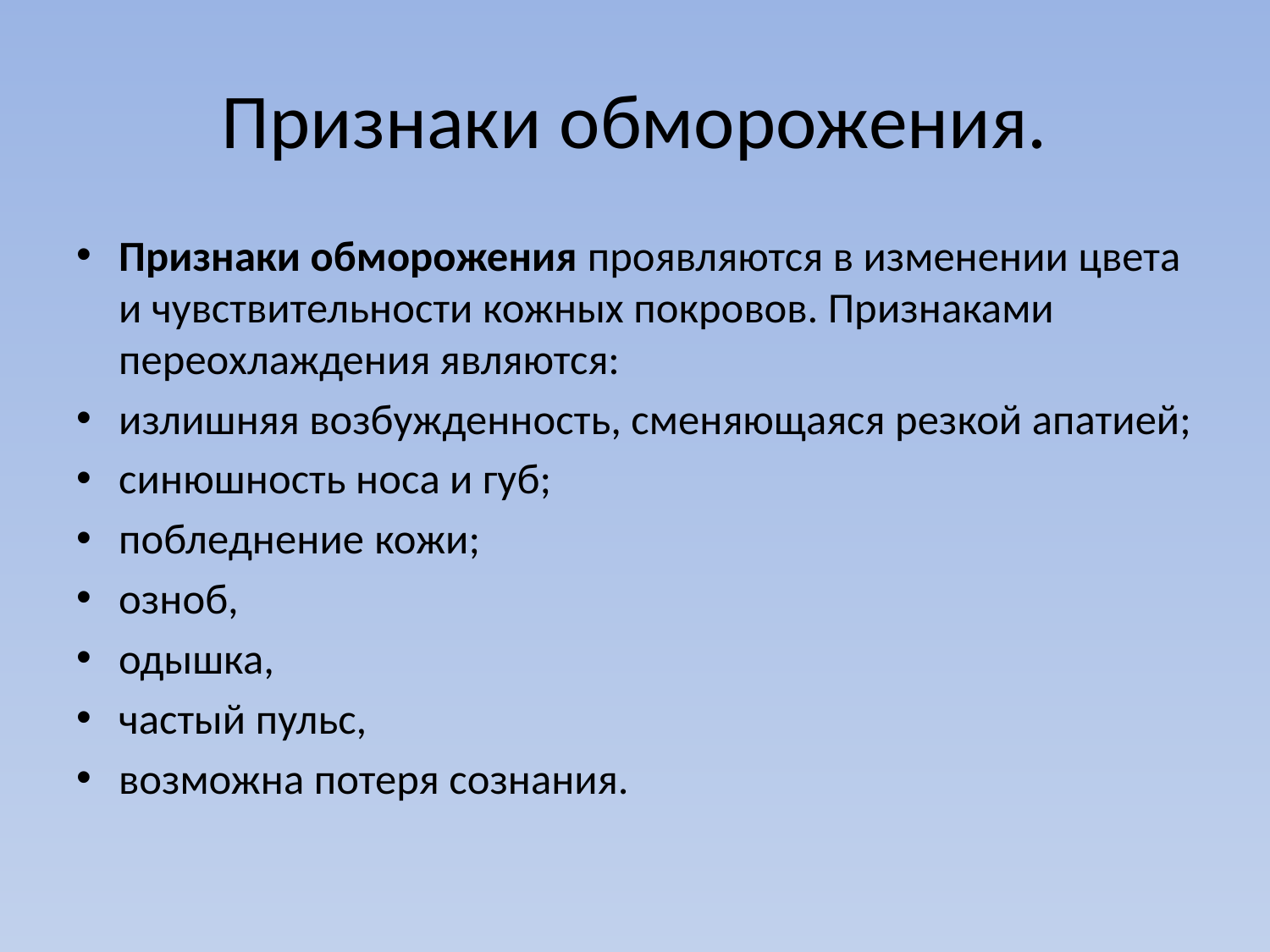

# Признаки обморожения.
Признаки обморожения проявляются в изменении цвета и чувствительности кожных покровов. Признаками переохлаждения являются:
излишняя возбужденность, сменяющаяся резкой апатией;
синюшность носа и губ;
побледнение кожи;
озноб,
одышка,
частый пульс,
возможна потеря сознания.